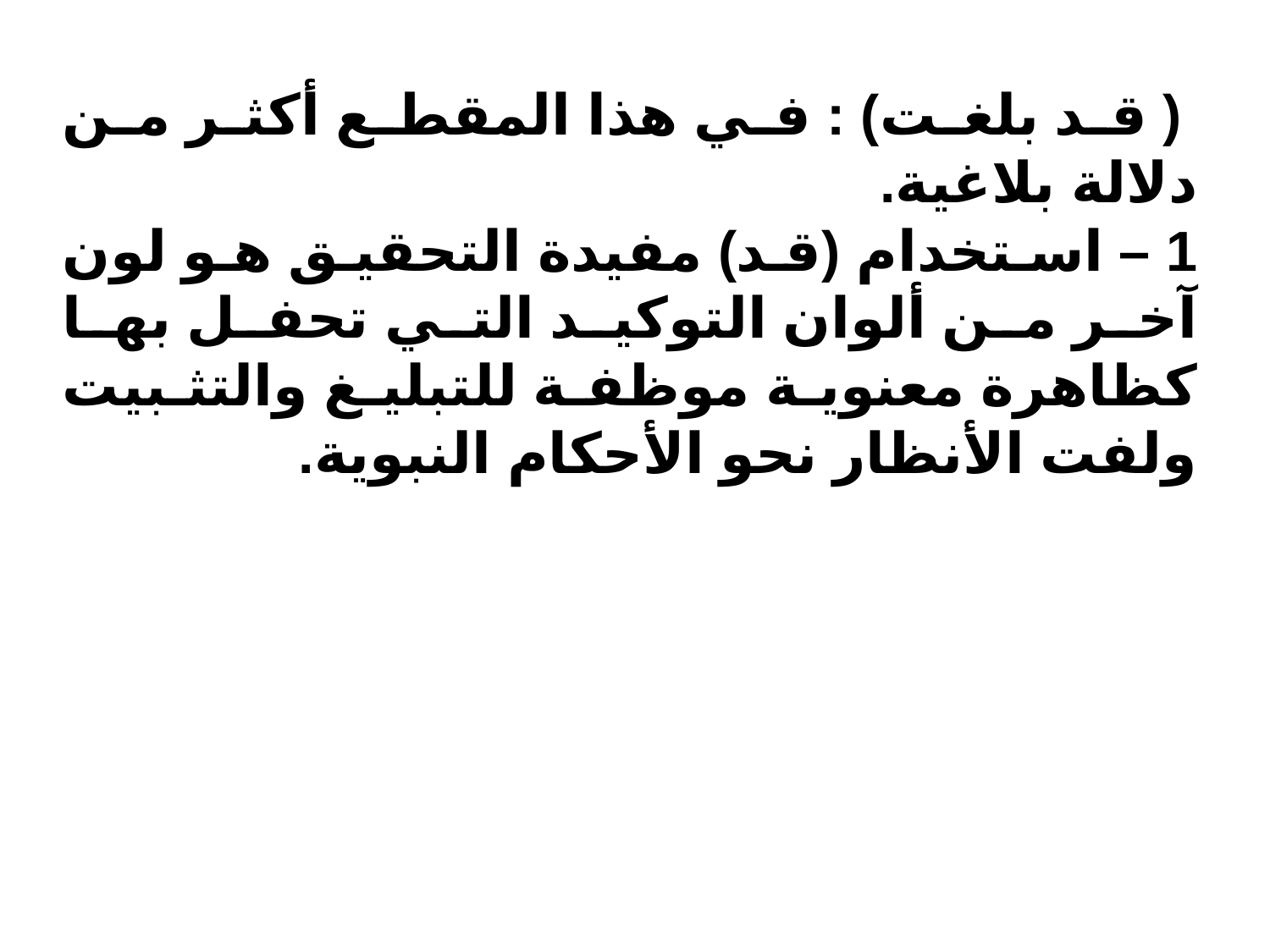

( قد بلغت) : في هذا المقطع أكثر من دلالة بلاغية.
1 – استخدام (قد) مفيدة التحقيق هو لون آخر من ألوان التوكيد التي تحفل بها كظاهرة معنوية موظفة للتبليغ والتثبيت ولفت الأنظار نحو الأحكام النبوية.